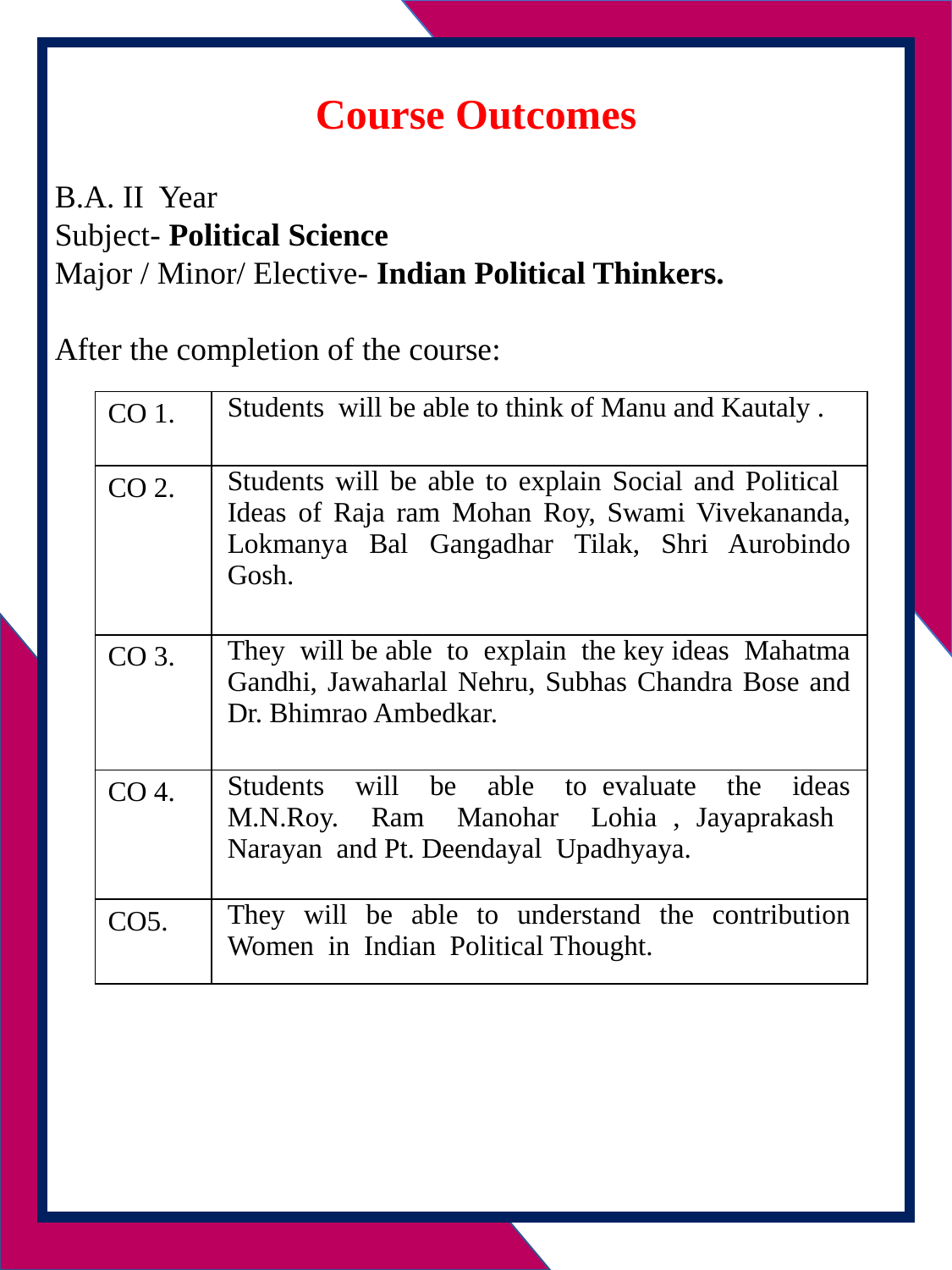

Course Outcomes

B.A. II  Year
Subject- Political Science
Major / Minor/ Elective- Indian Political Thinkers.

After the completion of the course:

| CO 1. | Students will be able to think of Manu and Kautaly . |
| --- | --- |
| CO 2. | Students will be able to explain Social and Political Ideas of Raja ram Mohan Roy, Swami Vivekananda, Lokmanya Bal Gangadhar Tilak, Shri Aurobindo Gosh. |
| CO 3. | They will be able to explain the key ideas Mahatma Gandhi, Jawaharlal Nehru, Subhas Chandra Bose and Dr. Bhimrao Ambedkar. |
| CO 4. | Students will be able to evaluate the ideas M.N.Roy. Ram Manohar Lohia , Jayaprakash Narayan and Pt. Deendayal Upadhyaya. |
| CO5. | They will be able to understand the contribution Women in Indian Political Thought. |